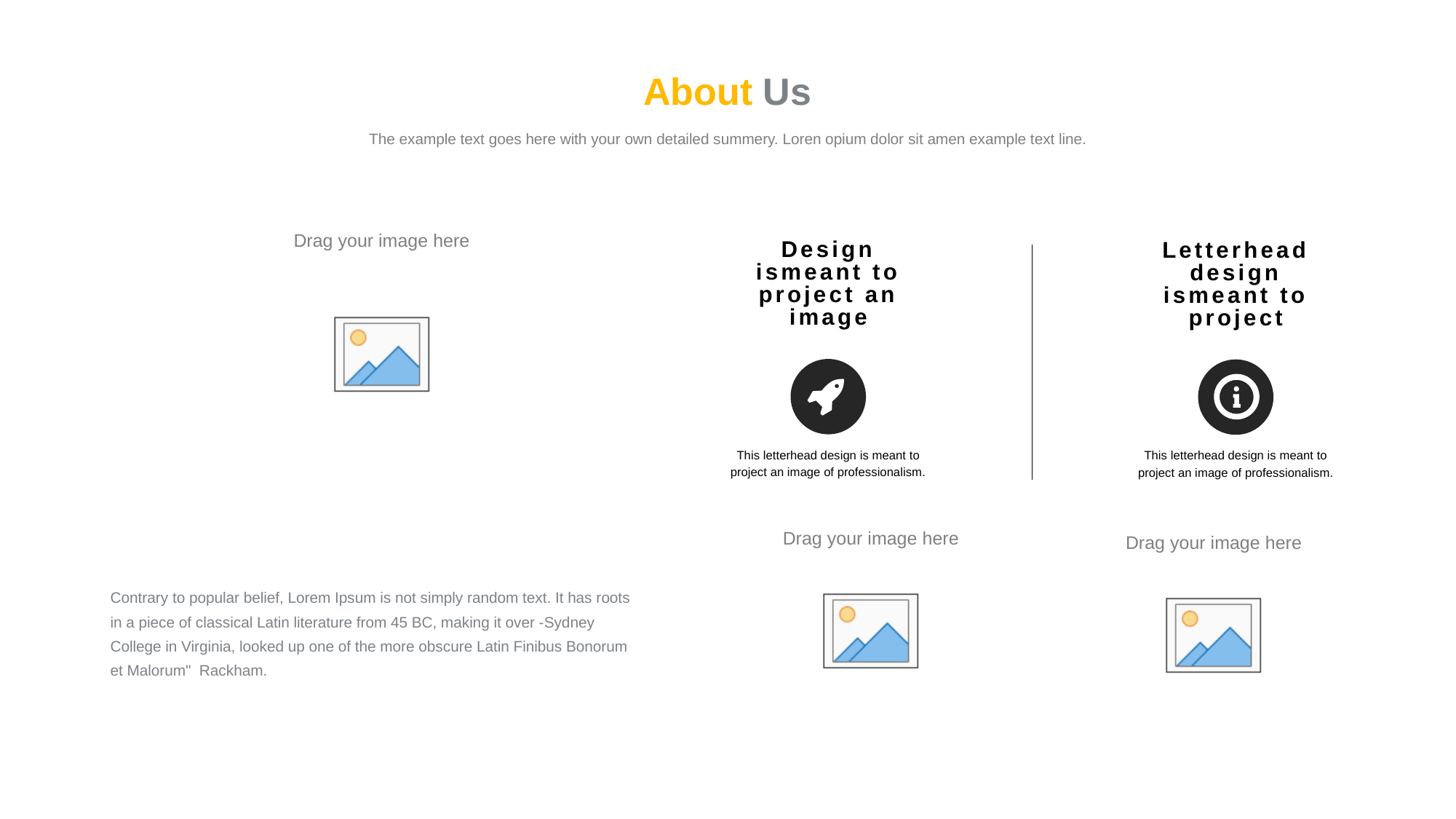

About Us
The example text goes here with your own detailed summery. Loren opium dolor sit amen example text line.

Letterhead design ismeant to project
Design ismeant to project an image

This letterhead design is meant to project an image of professionalism.
This letterhead design is meant to project an image of professionalism.

Contrary to popular belief, Lorem Ipsum is not simply random text. It has roots in a piece of classical Latin literature from 45 BC, making it over -Sydney College in Virginia, looked up one of the more obscure Latin Finibus Bonorum et Malorum"  Rackham.